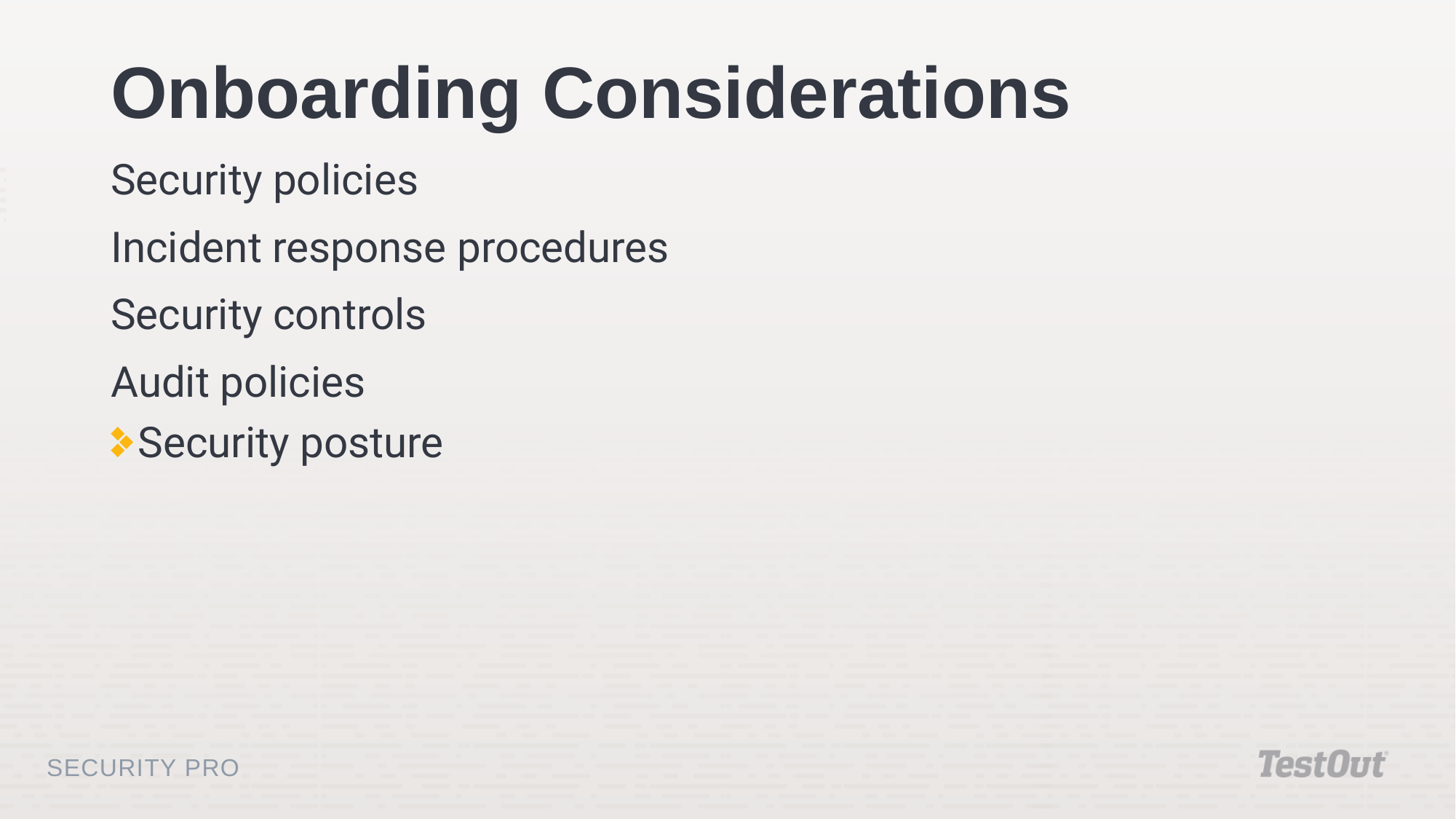

# Onboarding Considerations
Security policies
Incident response procedures
Security controls
Audit policies
Security posture
Security Pro